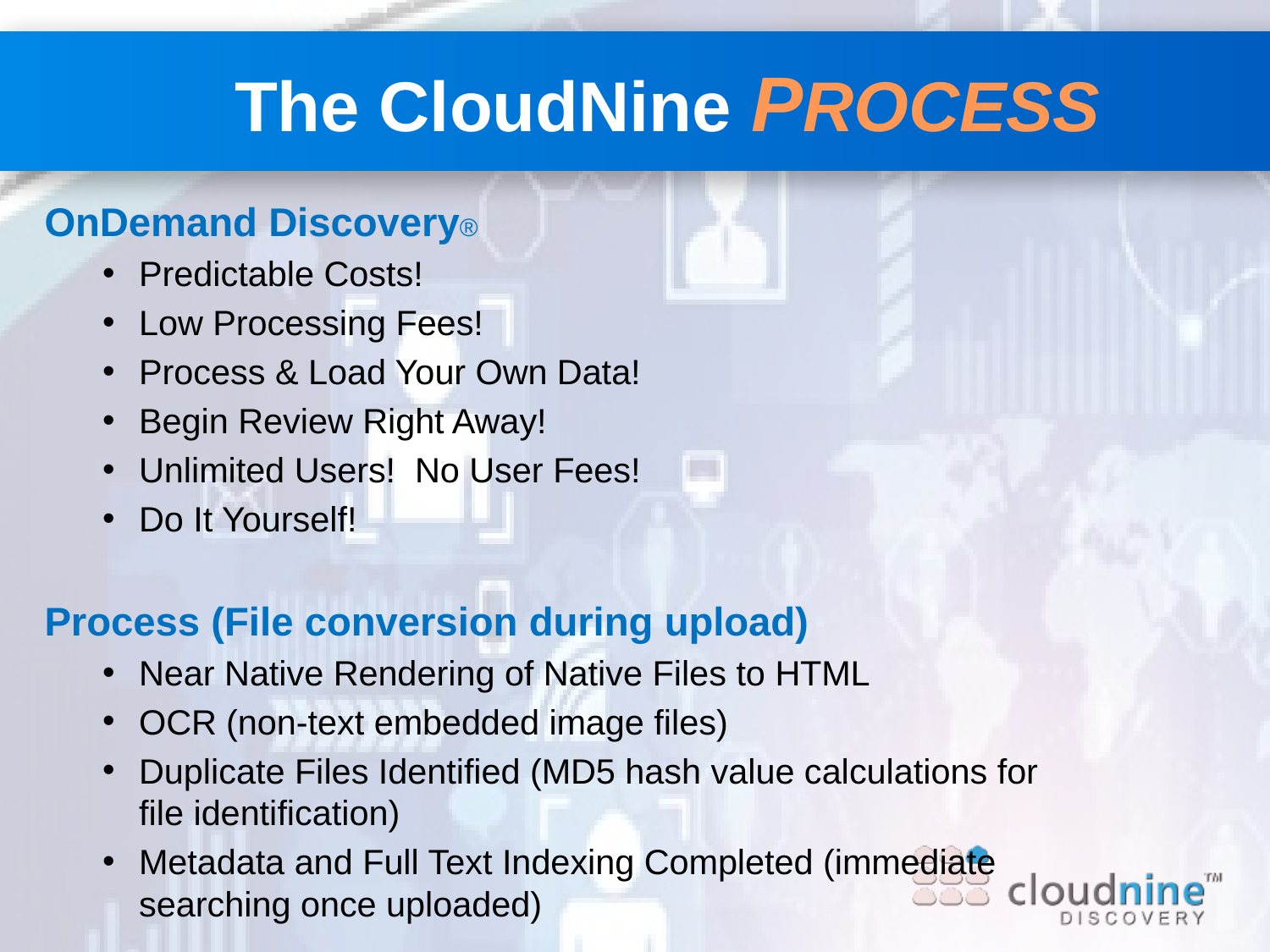

The CloudNine PROCESS
OnDemand Discovery®
Predictable Costs!
Low Processing Fees!
Process & Load Your Own Data!
Begin Review Right Away!
Unlimited Users!  No User Fees!
Do It Yourself!

Process (File conversion during upload)
Near Native Rendering of Native Files to HTML
OCR (non-text embedded image files)
Duplicate Files Identified (MD5 hash value calculations for file identification)
Metadata and Full Text Indexing Completed (immediate searching once uploaded)